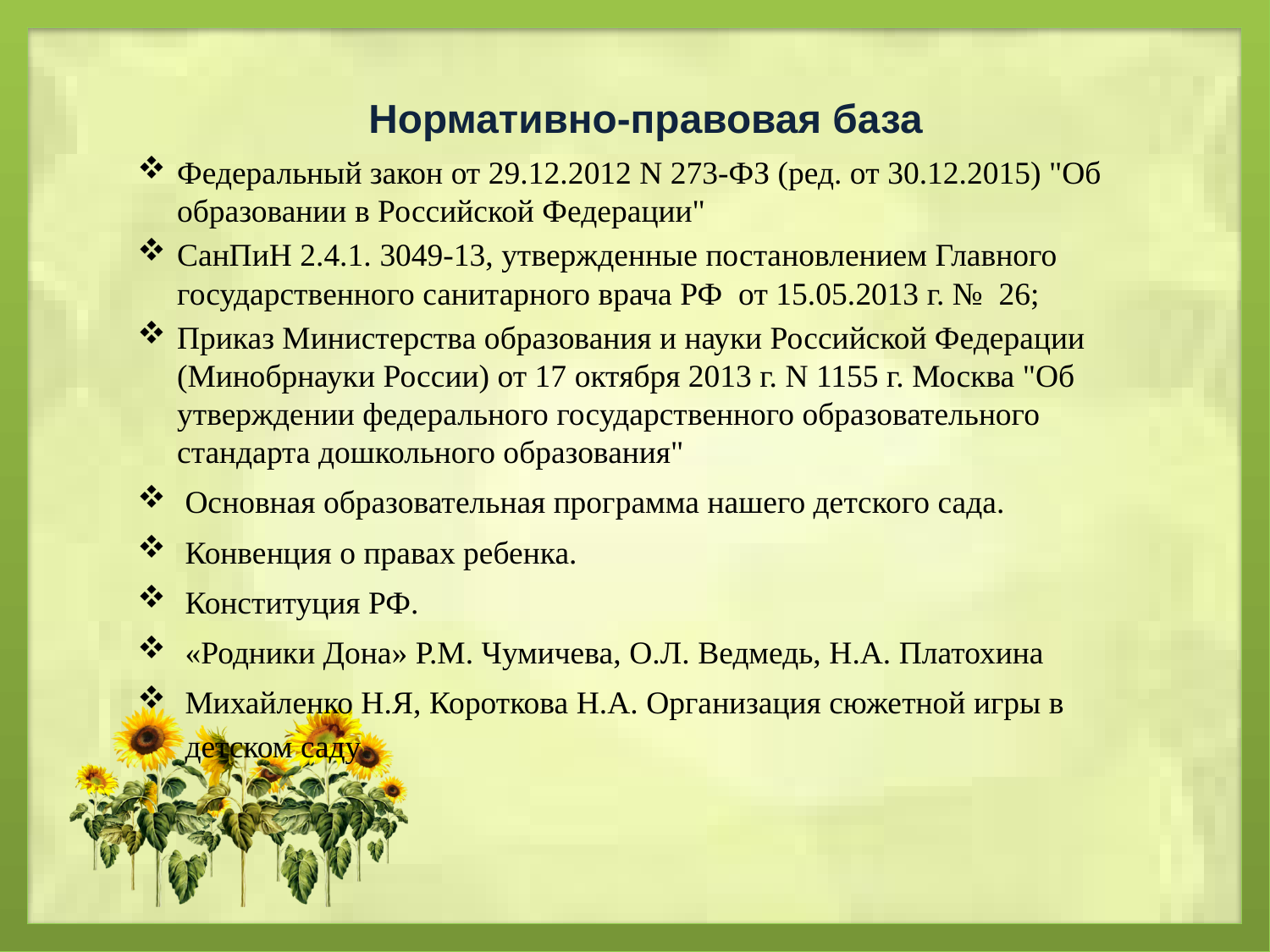

# Нормативно-правовая база
Федеральный закон от 29.12.2012 N 273-ФЗ (ред. от 30.12.2015) "Об образовании в Российской Федерации"
СанПиН 2.4.1. 3049-13, утвержденные постановлением Главного государственного санитарного врача РФ  от 15.05.2013 г. №  26;
Приказ Министерства образования и науки Российской Федерации (Минобрнауки России) от 17 октября 2013 г. N 1155 г. Москва "Об утверждении федерального государственного образовательного стандарта дошкольного образования"
Основная образовательная программа нашего детского сада.
Конвенция о правах ребенка.
Конституция РФ.
«Родники Дона» Р.М. Чумичева, О.Л. Ведмедь, Н.А. Платохина
Михайленко Н.Я, Короткова Н.А. Организация сюжетной игры в детском саду